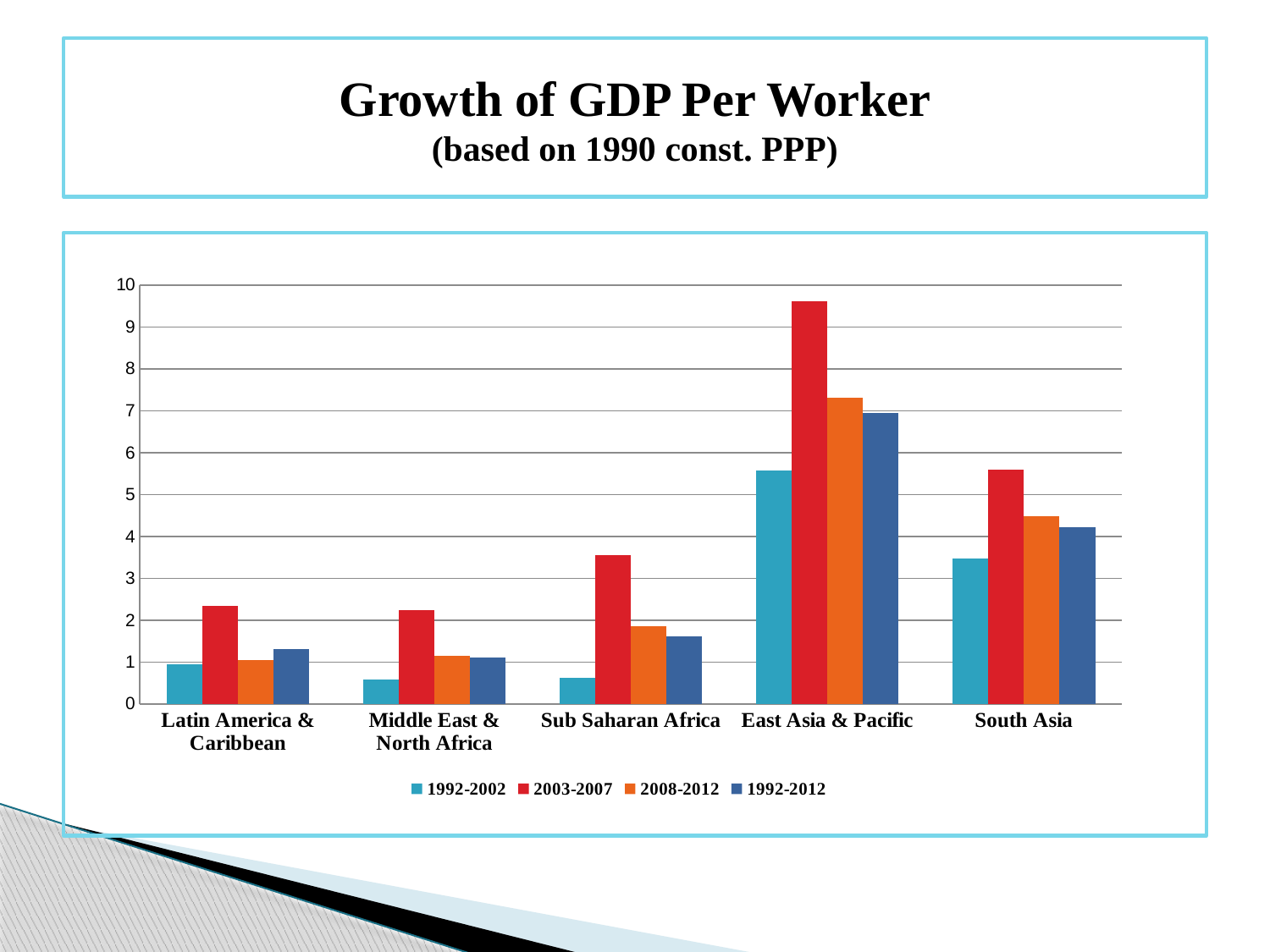

# Growth of GDP Per Worker (based on 1990 const. PPP)

### Chart

| Category | 1992-2002 | 2003-2007 | 2008-2012 | 1992-2012 |
|---|---|---|---|---|
| Latin America & Caribbean | 0.9556471725567183 | 2.3492506918939093 | 1.0452675167966619 | 1.308795711503655 |
| Middle East & North Africa | 0.589661431908847 | 2.242277652316549 | 1.1580583775575182 | 1.1184740904936976 |
| Sub Saharan Africa | 0.6323438160504826 | 3.557810484086668 | 1.8613300925734813 | 1.6214992790407645 |
| East Asia & Pacific | 5.577256718374813 | 9.619347318846092 | 7.315756709781671 | 6.953587811679132 |
| South Asia | 3.475367137674454 | 5.591187794498338 | 4.482634174064035 | 4.218959445582422 |